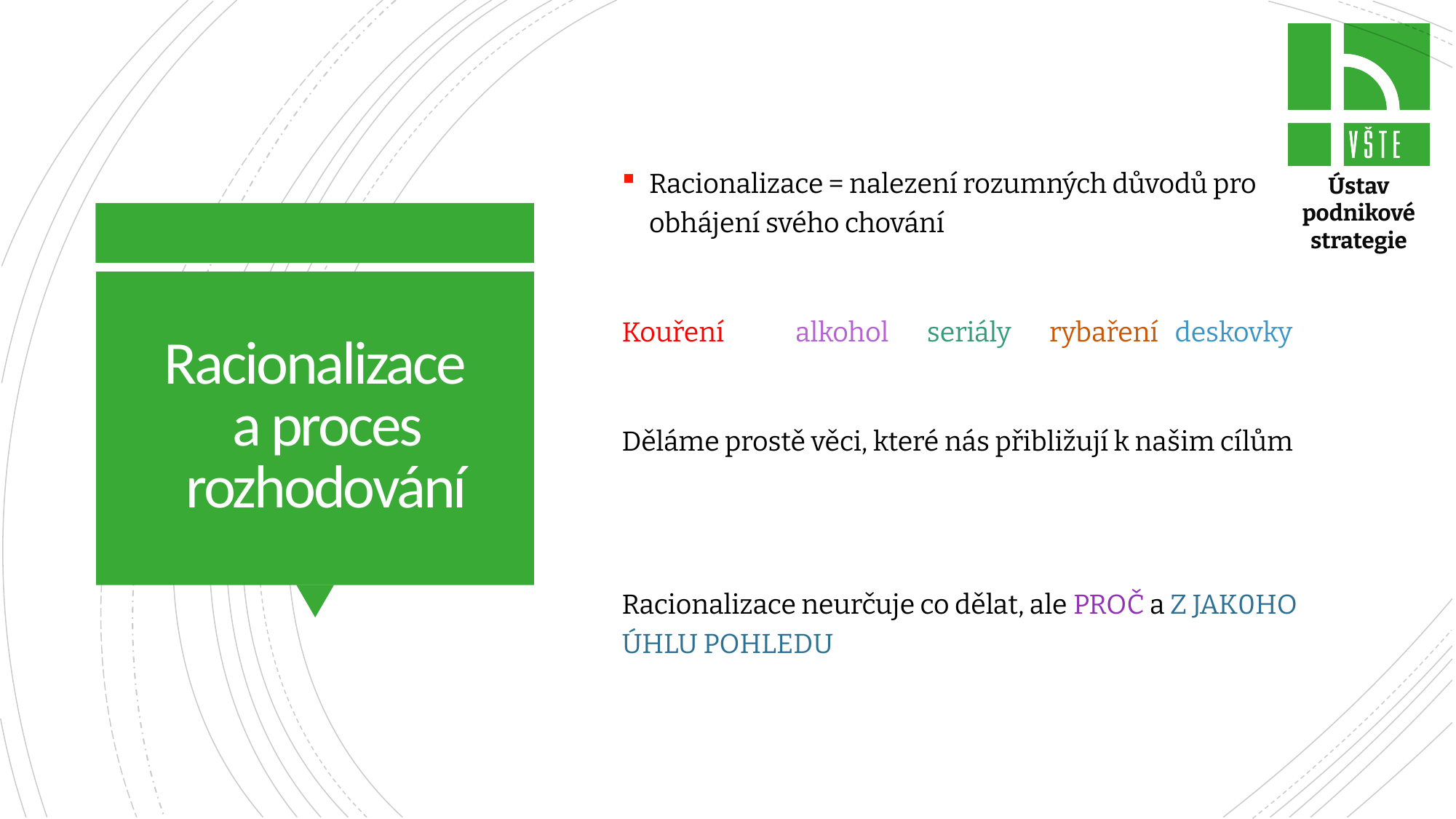

Racionalizace = nalezení rozumných důvodů pro obhájení svého chování

Kouření             alkohol       seriály       rybaření   deskovky

Děláme prostě věci, které nás přibližují k našim cílům

Racionalizace neurčuje co dělat, ale PROČ a Z JAK0HO ÚHLU POHLEDU
# Racionalizace a proces rozhodování